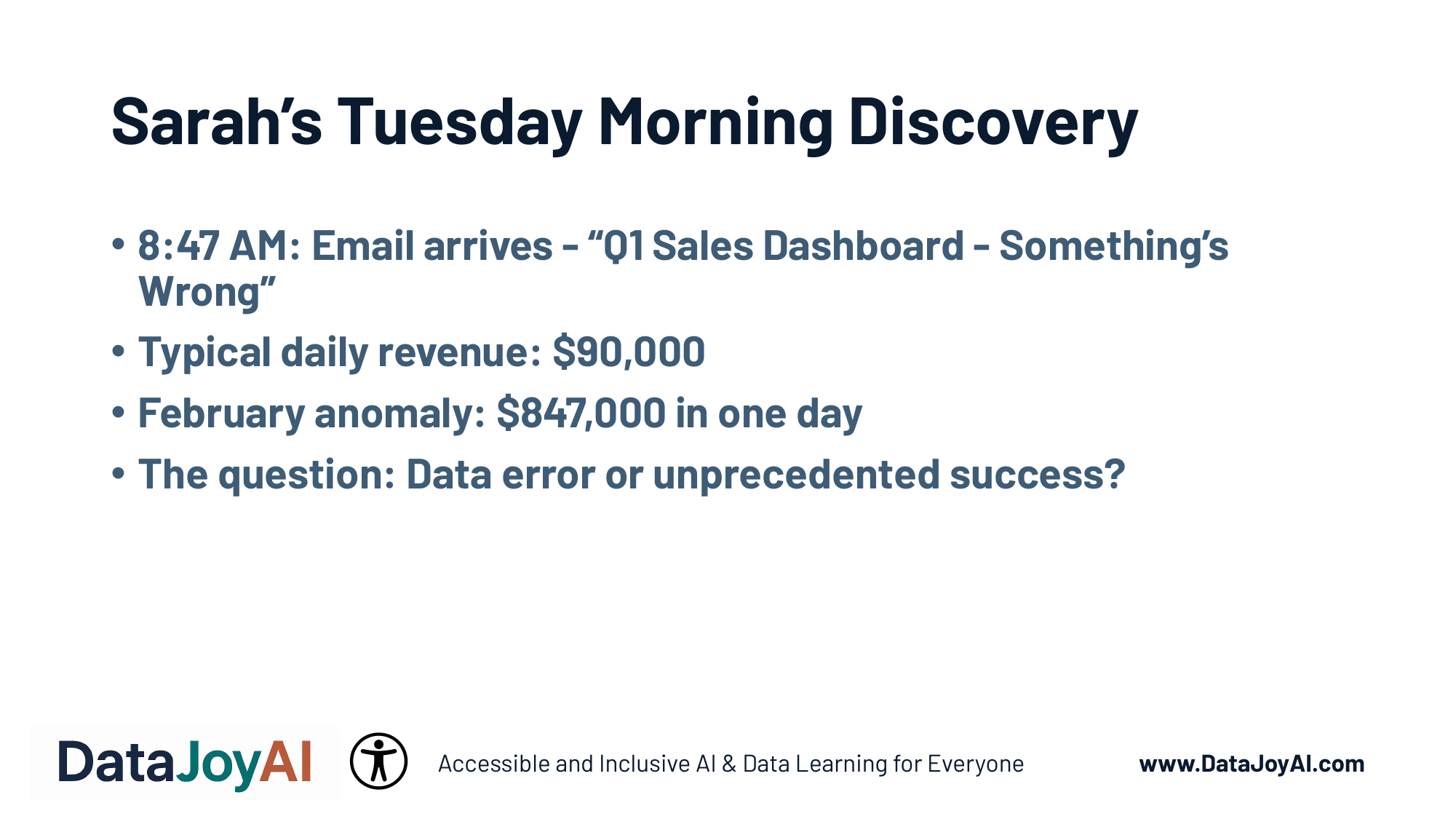

# Sarah’s Tuesday Morning Discovery
8:47 AM: Email arrives - “Q1 Sales Dashboard - Something’s Wrong”
Typical daily revenue: $90,000
February anomaly: $847,000 in one day
The question: Data error or unprecedented success?